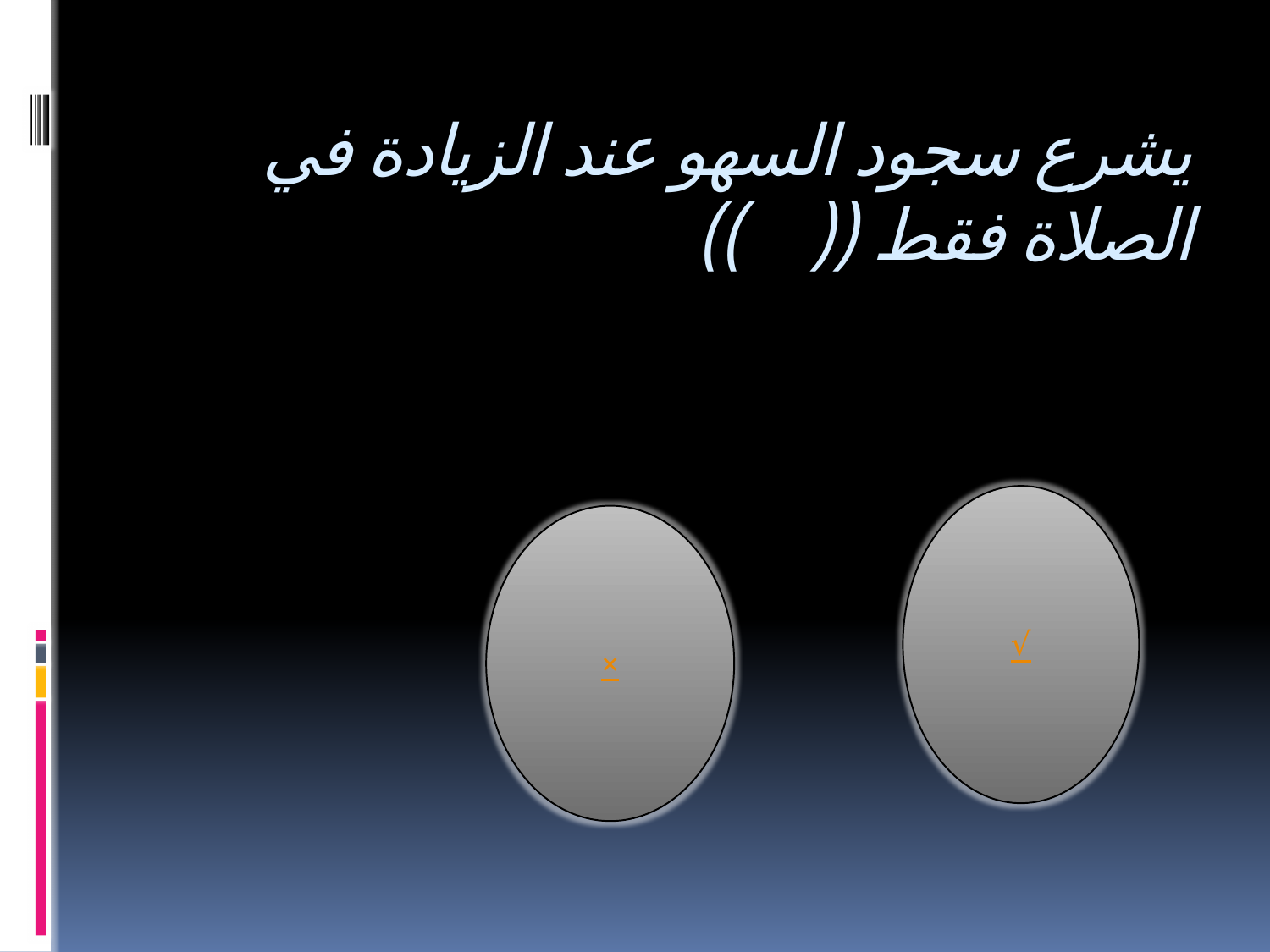

# يشرع سجود السهو عند الزيادة في الصلاة فقط ((    ))
√
×